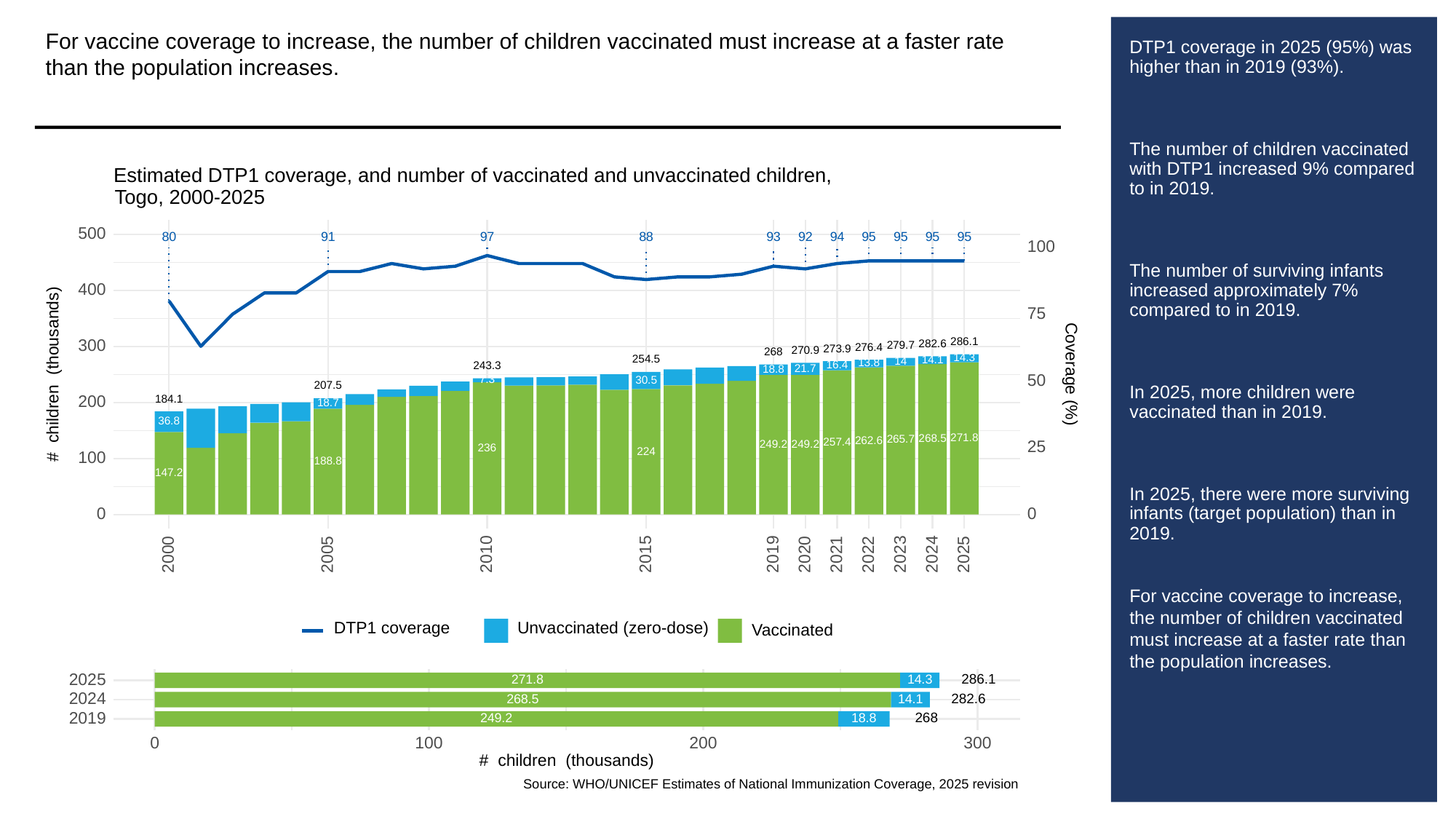

For vaccine coverage to increase, the number of children vaccinated must increase at a faster rate than the population increases.
# DTP1 coverage in 2025 (95%) was higher than in 2019 (93%).

The number of children vaccinated with DTP1 increased 9% compared to in 2019.

The number of surviving infants increased approximately 7% compared to in 2019.

In 2025, more children were vaccinated than in 2019.

In 2025, there were more surviving infants (target population) than in 2019.

For vaccine coverage to increase, the number of children vaccinated must increase at a faster rate than the population increases.

Estimated DTP1 coverage, and number of vaccinated and unvaccinated children,
Togo, 2000-2025

500
93
80
91
97
88
92
94
95
95
95
95

100

400

75

286.1
282.6
300
279.7
276.4
273.9

270.9
268
14.3

254.5
14.1

14

13.8

16.4
243.3

21.7
18.8

#  children  (thousands)
Coverage (%)

50

7.3
30.5

207.5

184.1

200

18.7

36.8

271.8
268.5
265.7
262.6
257.4
249.2
249.2
25
236
224

100
188.8

147.2

0
0

2023
2000
2005
2010
2015
2019
2020
2021
2022
2024
2025

Unvaccinated (zero-dose)
DTP1 coverage
Vaccinated

2025
286.1
14.3
271.8

2024
282.6
268.5
14.1

2019
268
249.2
18.8

300
0
100
200
#  children  (thousands)
Source: WHO/UNICEF Estimates of National Immunization Coverage, 2025 revision